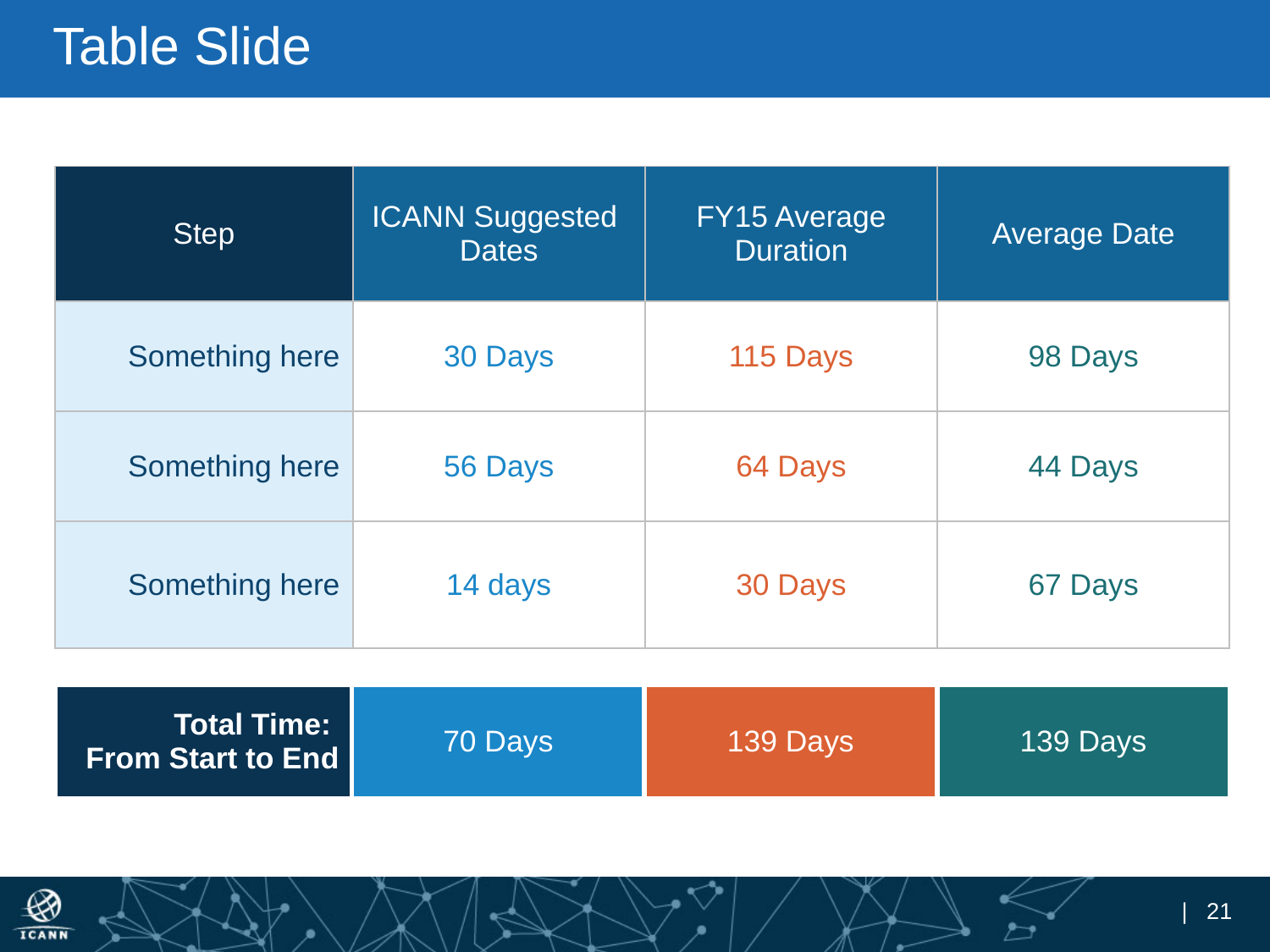

# Table Slide
| Step | ICANN Suggested Dates | FY15 Average Duration | Average Date |
| --- | --- | --- | --- |
| Something here | 30 Days | 115 Days | 98 Days |
| Something here | 56 Days | 64 Days | 44 Days |
| Something here | 14 days | 30 Days | 67 Days |
| Total Time: From Start to End | 70 Days | 139 Days | 139 Days |
| --- | --- | --- | --- |